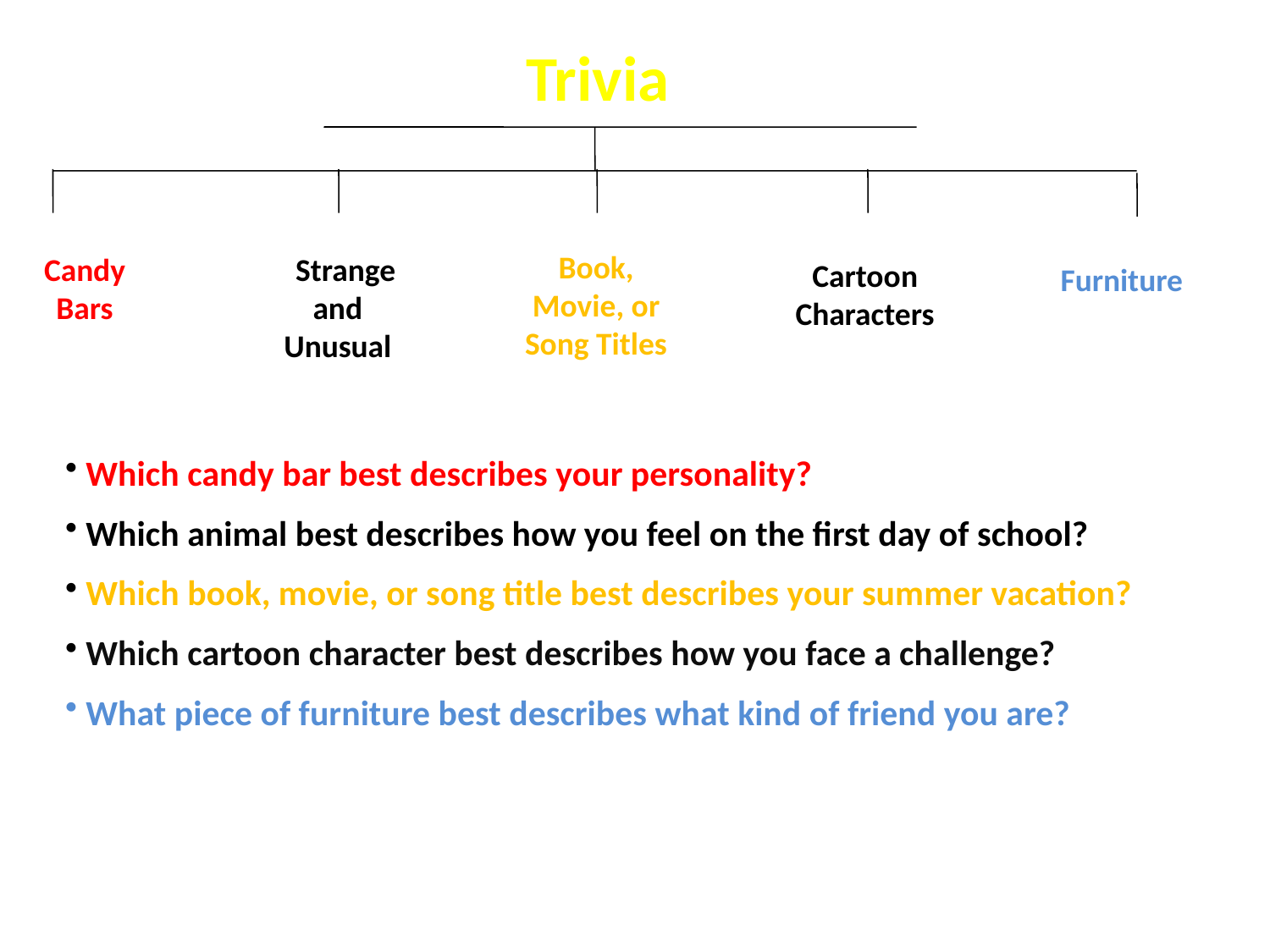

Trivia

Book, Movie, or Song Titles
Candy Bars
aStrange and Unusual Animals
Cartoon Characters
Furniture
 Which candy bar best describes your personality?
 Which animal best describes how you feel on the first day of school?
 Which book, movie, or song title best describes your summer vacation?
 Which cartoon character best describes how you face a challenge?
 What piece of furniture best describes what kind of friend you are?